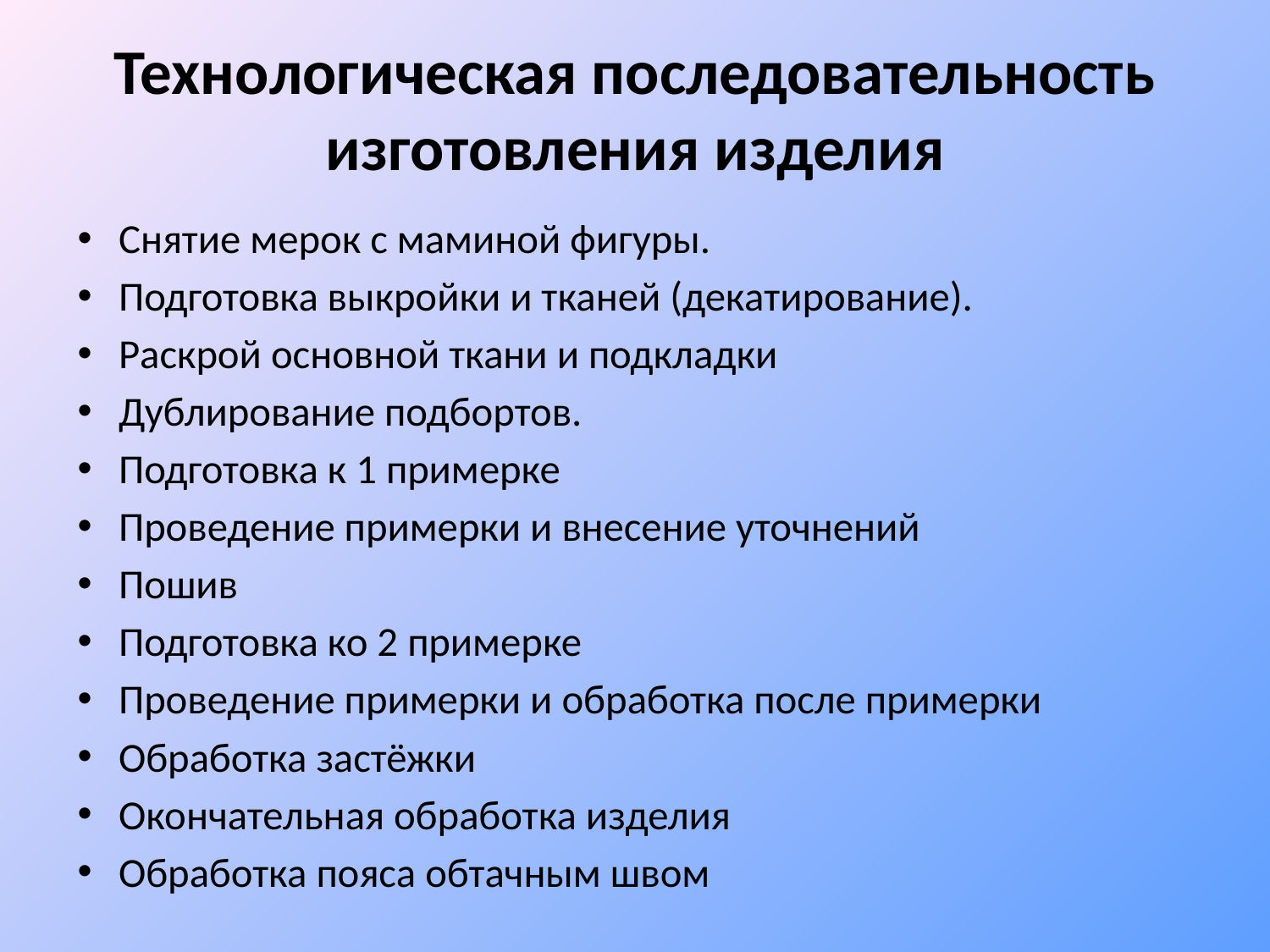

# Технологическая последовательность изготовления изделия
Снятие мерок с маминой фигуры.
Подготовка выкройки и тканей (декатирование).
Раскрой основной ткани и подкладки
Дублирование подбортов.
Подготовка к 1 примерке
Проведение примерки и внесение уточнений
Пошив
Подготовка ко 2 примерке
Проведение примерки и обработка после примерки
Обработка застёжки
Окончательная обработка изделия
Обработка пояса обтачным швом